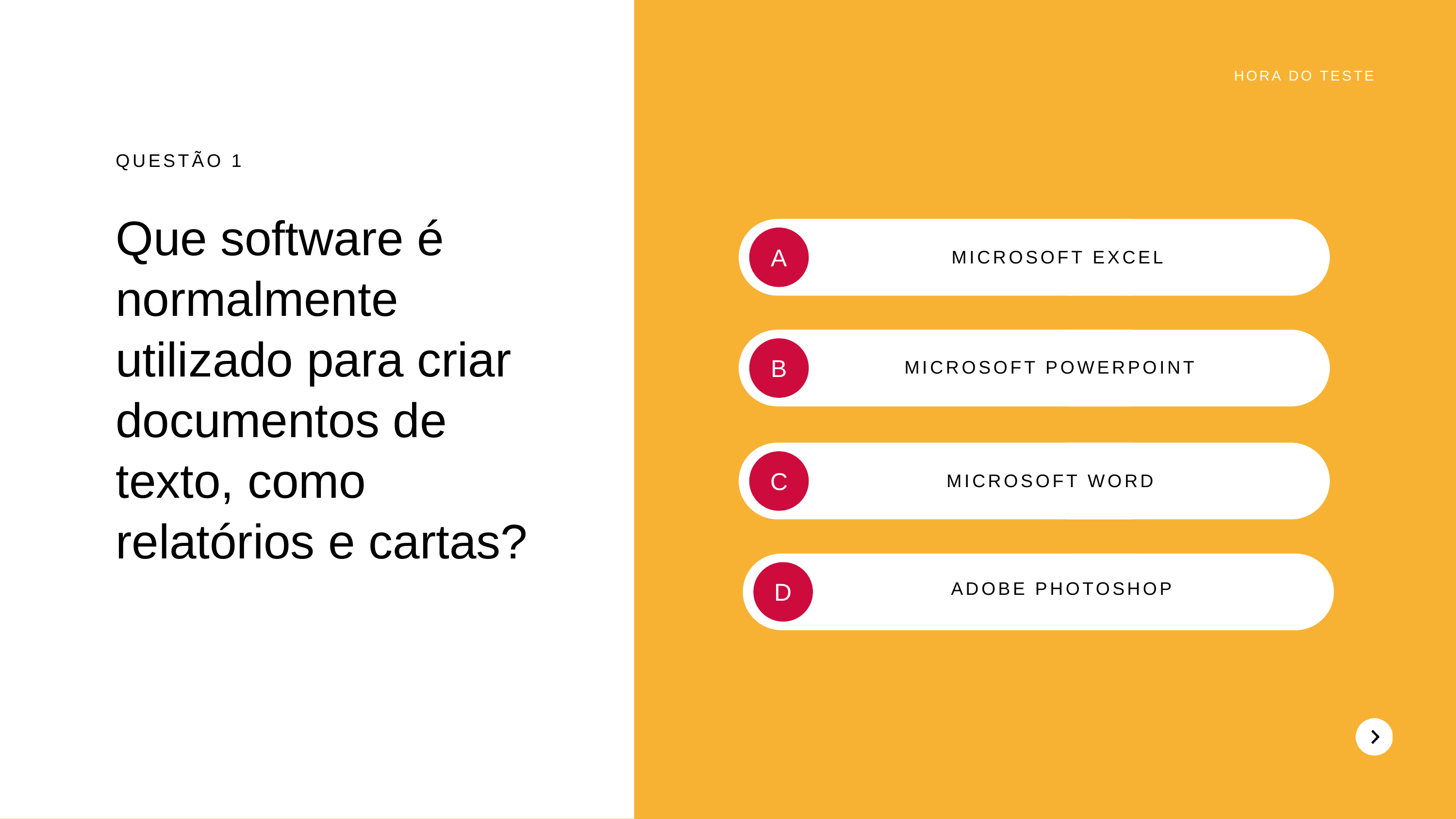

HORA DO TESTE
QUESTÃO 1
Que software é normalmente utilizado para criar documentos de texto, como relatórios e cartas?

A
MICROSOFT EXCEL

B
MICROSOFT POWERPOINT

C
MICROSOFT WORD

D
ADOBE PHOTOSHOP